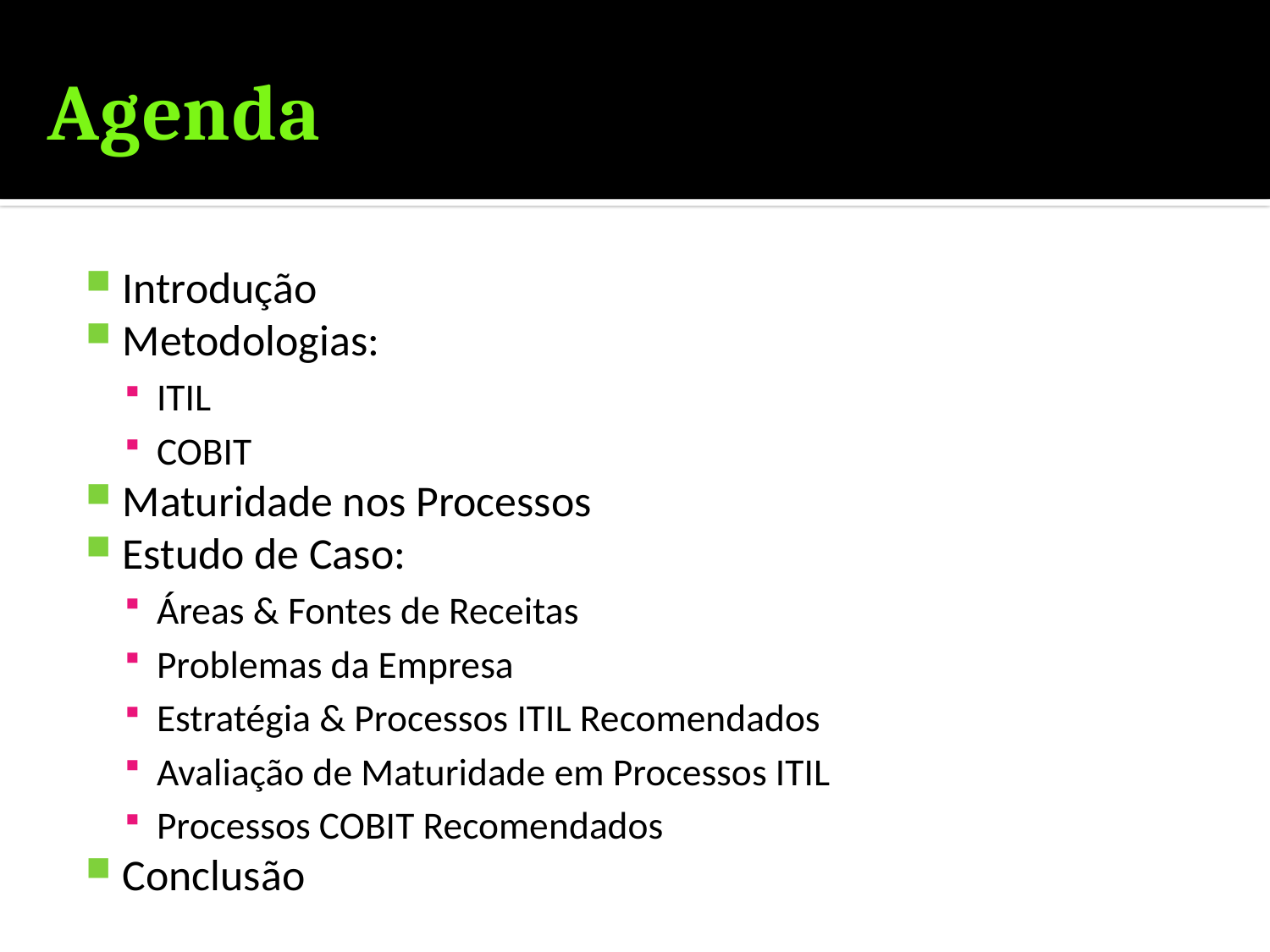

# Agenda
Introdução
Metodologias:
ITIL
COBIT
Maturidade nos Processos
Estudo de Caso:
Áreas & Fontes de Receitas
Problemas da Empresa
Estratégia & Processos ITIL Recomendados
Avaliação de Maturidade em Processos ITIL
Processos COBIT Recomendados
Conclusão